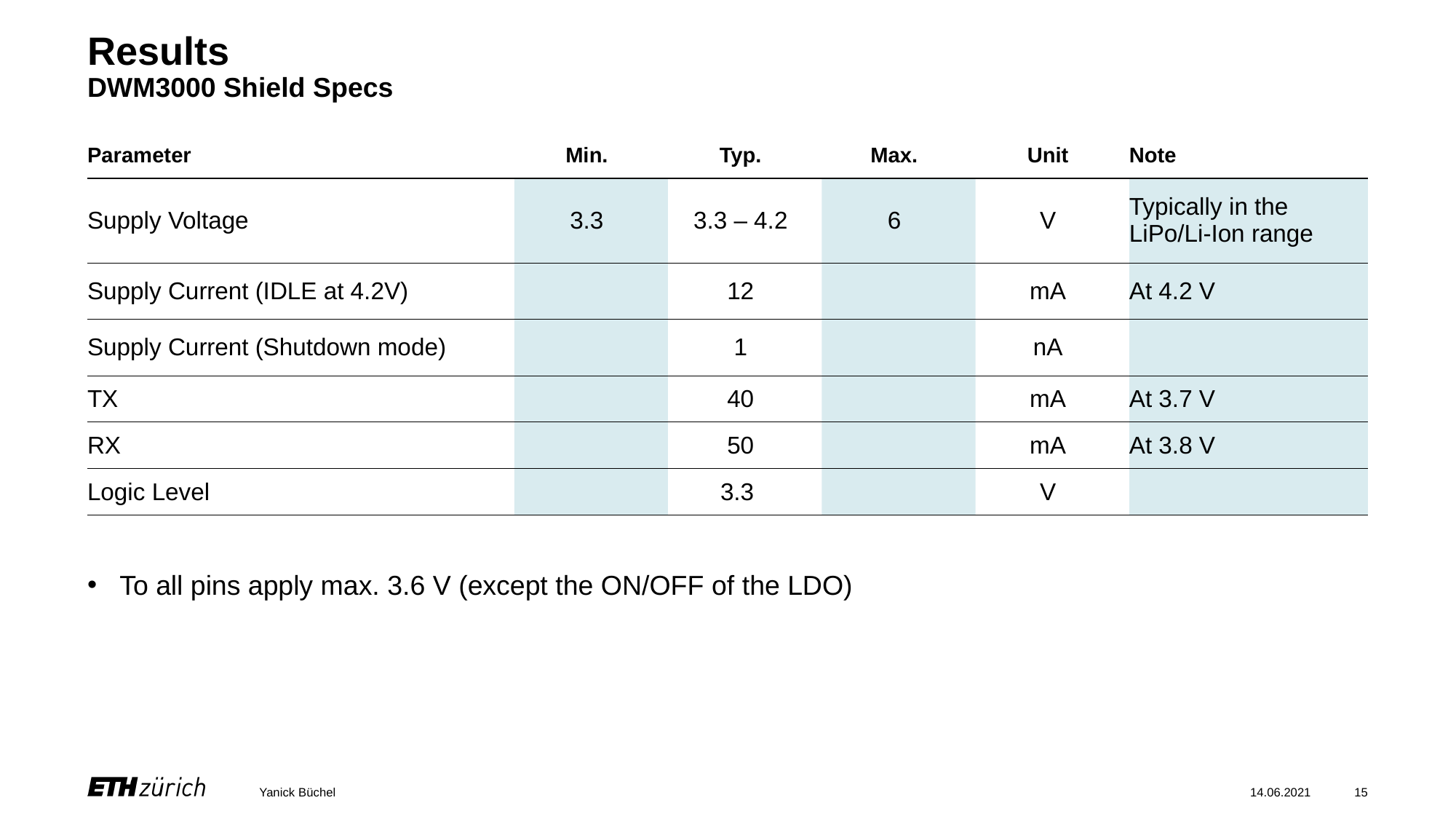

# Results DWM3000 Shield Specs
| Parameter | Min. | Typ. | Max. | Unit | Note |
| --- | --- | --- | --- | --- | --- |
| Supply Voltage | 3.3 | 3.3 – 4.2 | 6 | V | Typically in the LiPo/Li-Ion range |
| Supply Current (IDLE at 4.2V) |  | 12 |  | mA | At 4.2 V |
| Supply Current (Shutdown mode) |  | 1 |  | nA |  |
| TX |  | 40 |  | mA | At 3.7 V |
| RX |  | 50 |  | mA | At 3.8 V |
| Logic Level |  | 3.3 |  | V |  |

To all pins apply max. 3.6 V (except the ON/OFF of the LDO)
Yanick Büchel
14.06.2021
15